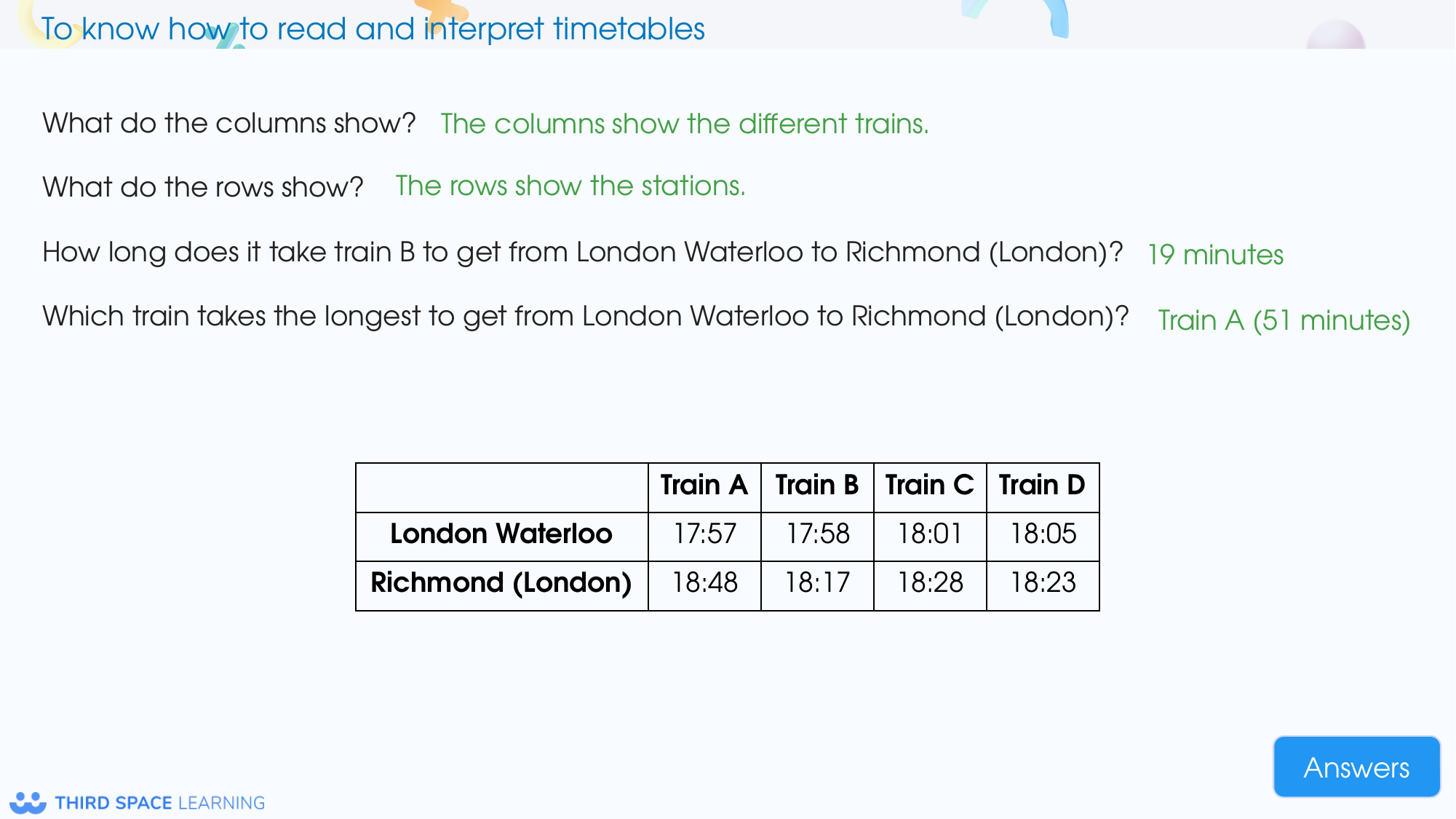

The columns show the different trains.
What do the columns show?
What do the rows show?
How long does it take train B to get from London Waterloo to Richmond (London)?
Which train takes the longest to get from London Waterloo to Richmond (London)?
The rows show the stations.
19 minutes
Train A (51 minutes)
|  | Train A | Train B | Train C | Train D |
| --- | --- | --- | --- | --- |
| London Waterloo | 17:57 | 17:58 | 18:01 | 18:05 |
| Richmond (London) | 18:48 | 18:17 | 18:28 | 18:23 |
Answers